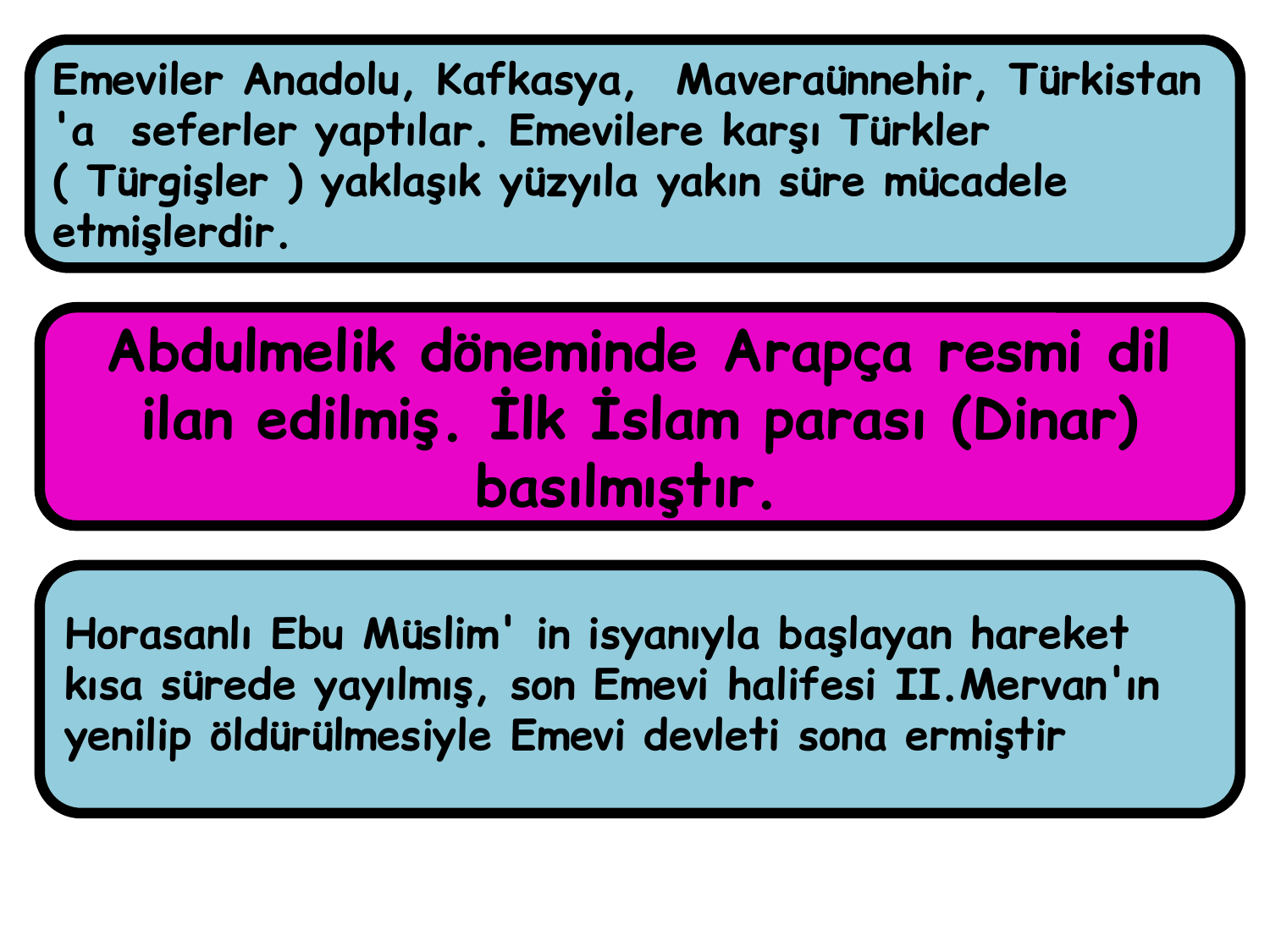

Emeviler Anadolu, Kafkasya,  Maveraünnehir, Türkistan 'a  seferler yaptılar. Emevilere karşı Türkler ( Türgişler ) yaklaşık yüzyıla yakın süre mücadele etmişlerdir.
Abdulmelik döneminde Arapça resmi dil ilan edilmiş. İlk İslam parası (Dinar) basılmıştır.

Horasanlı Ebu Müslim' in isyanıyla başlayan hareket kısa sürede yayılmış, son Emevi halifesi II.Mervan'ın yenilip öldürülmesiyle Emevi devleti sona ermiştir